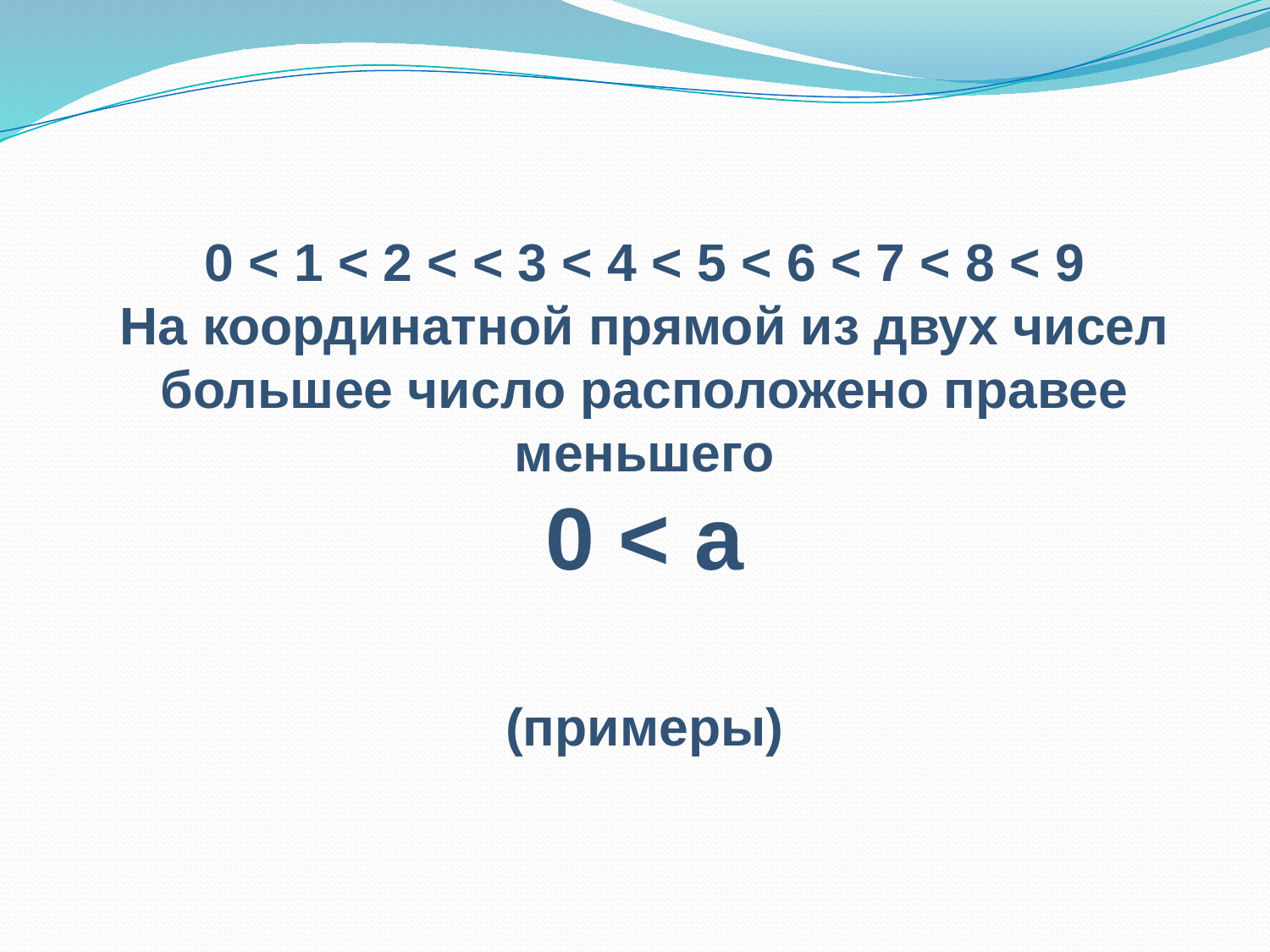

0 < 1 < 2 < < 3 < 4 < 5 < 6 < 7 < 8 < 9
На координатной прямой из двух чисел большее число расположено правее меньшего
0 < а

(примеры)